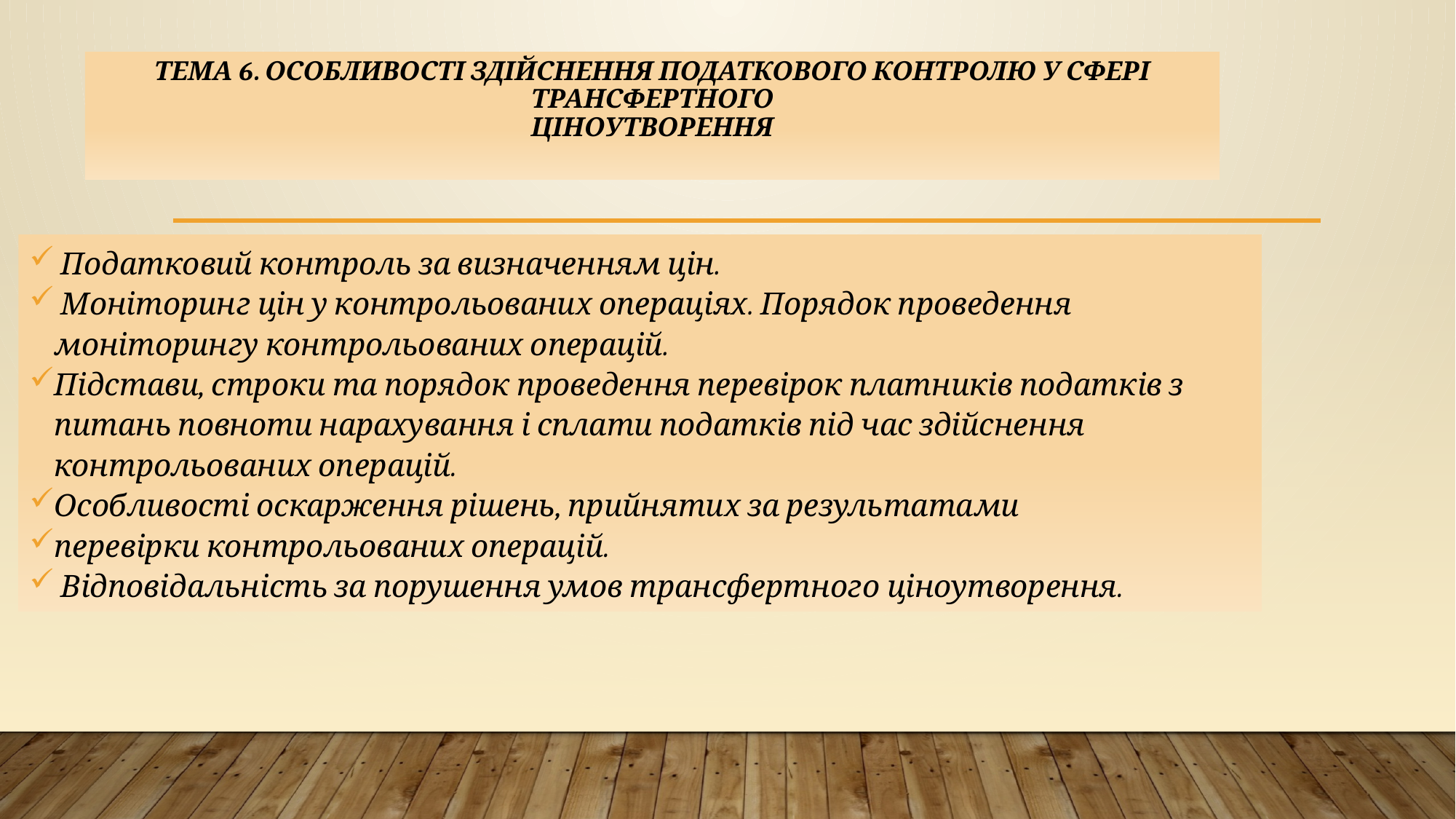

# Тема 6. Особливості здійснення податкового контролю у сфері трансфертного ціноутворення
 Податковий контроль за визначенням цін.
 Моніторинг цін у контрольованих операціях. Порядок проведення моніторингу контрольованих операцій.
Підстави, строки та порядок проведення перевірок платників податків з питань повноти нарахування і сплати податків під час здійснення контрольованих операцій.
Особливості оскарження рішень, прийнятих за результатами
перевірки контрольованих операцій.
 Відповідальність за порушення умов трансфертного ціноутворення.